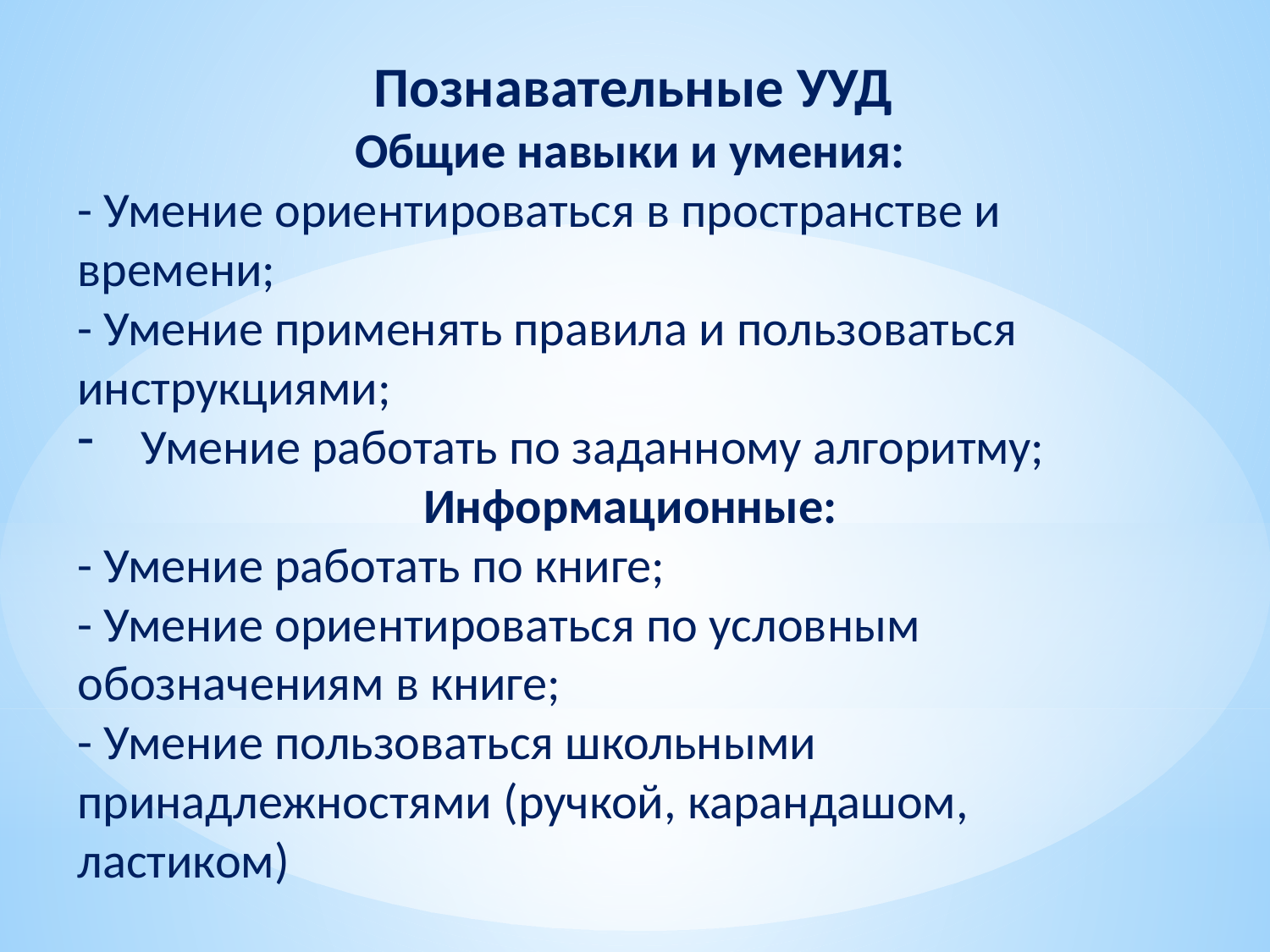

Познавательные УУД
Общие навыки и умения:
- Умение ориентироваться в пространстве и времени;
- Умение применять правила и пользоваться инструкциями;
Умение работать по заданному алгоритму;
Информационные:
- Умение работать по книге;
- Умение ориентироваться по условным обозначениям в книге;
- Умение пользоваться школьными принадлежностями (ручкой, карандашом, ластиком)